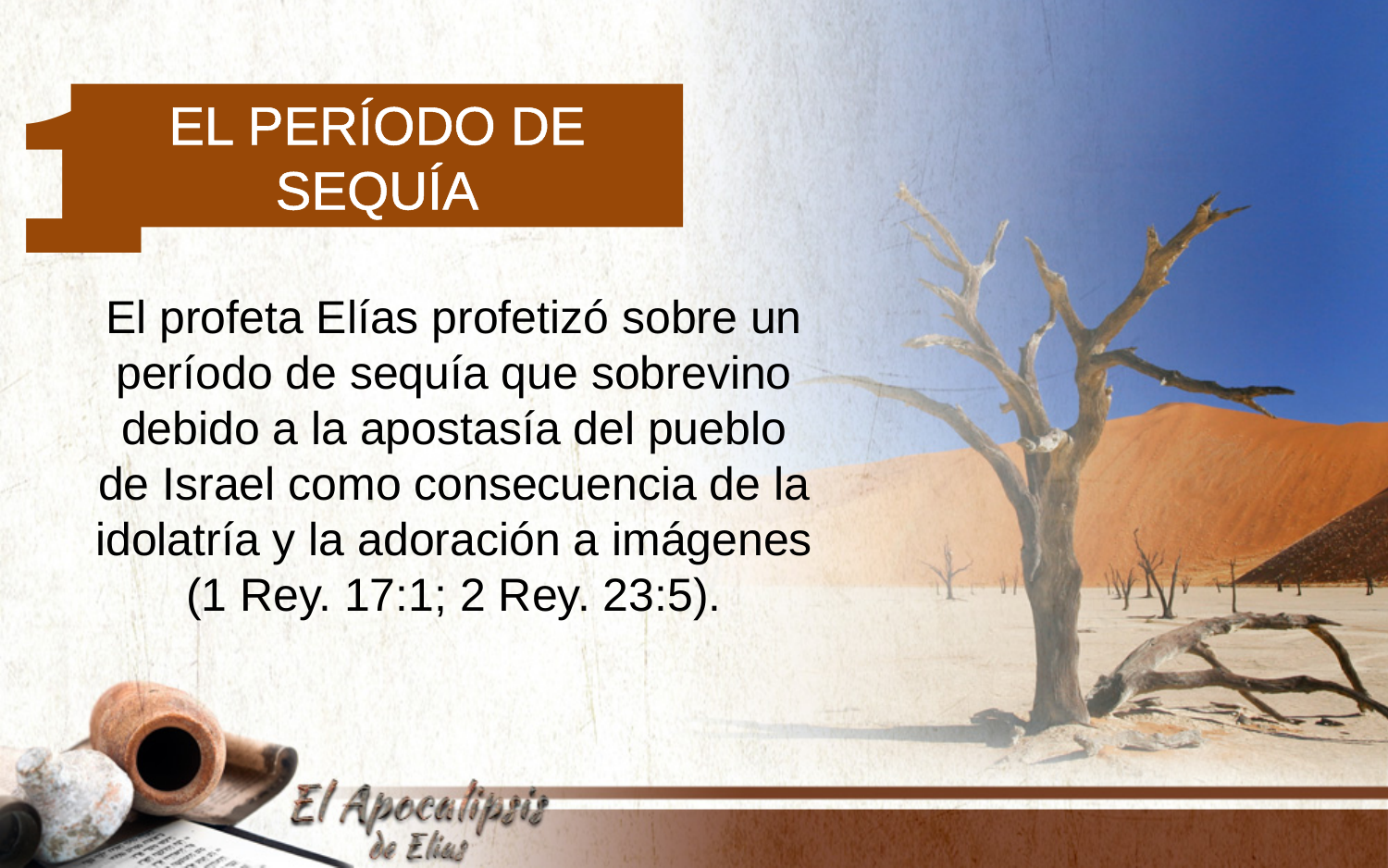

1
El período de sequía
El profeta Elías profetizó sobre un período de sequía que sobrevino debido a la apostasía del pueblo de Israel como consecuencia de la idolatría y la adoración a imágenes (1 Rey. 17:1; 2 Rey. 23:5).